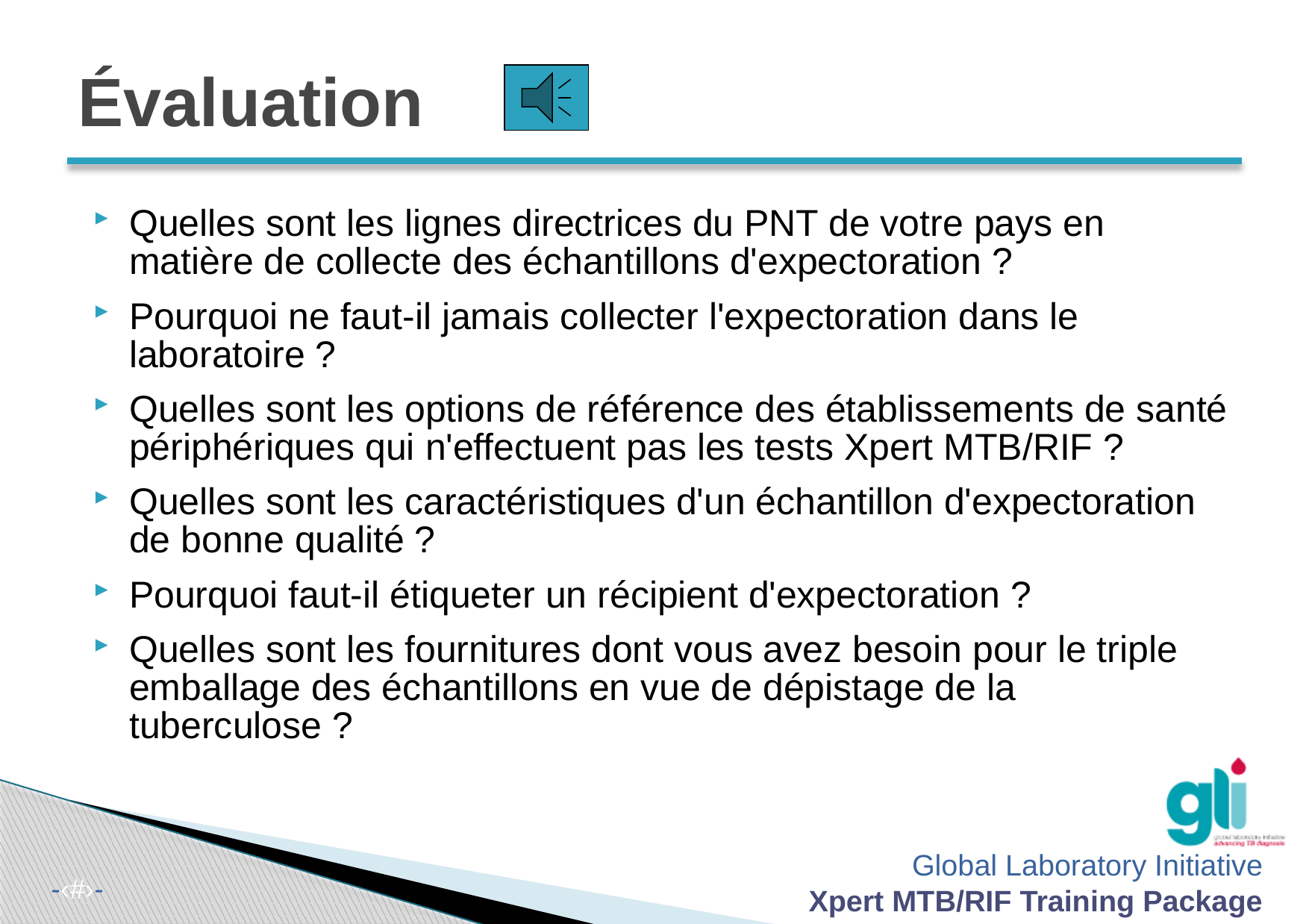

# Évaluation

Quelles sont les lignes directrices du PNT de votre pays en matière de collecte des échantillons d'expectoration ?
Pourquoi ne faut-il jamais collecter l'expectoration dans le laboratoire ?
Quelles sont les options de référence des établissements de santé périphériques qui n'effectuent pas les tests Xpert MTB/RIF ?
Quelles sont les caractéristiques d'un échantillon d'expectoration de bonne qualité ?
Pourquoi faut-il étiqueter un récipient d'expectoration ?
Quelles sont les fournitures dont vous avez besoin pour le triple emballage des échantillons en vue de dépistage de la tuberculose ?